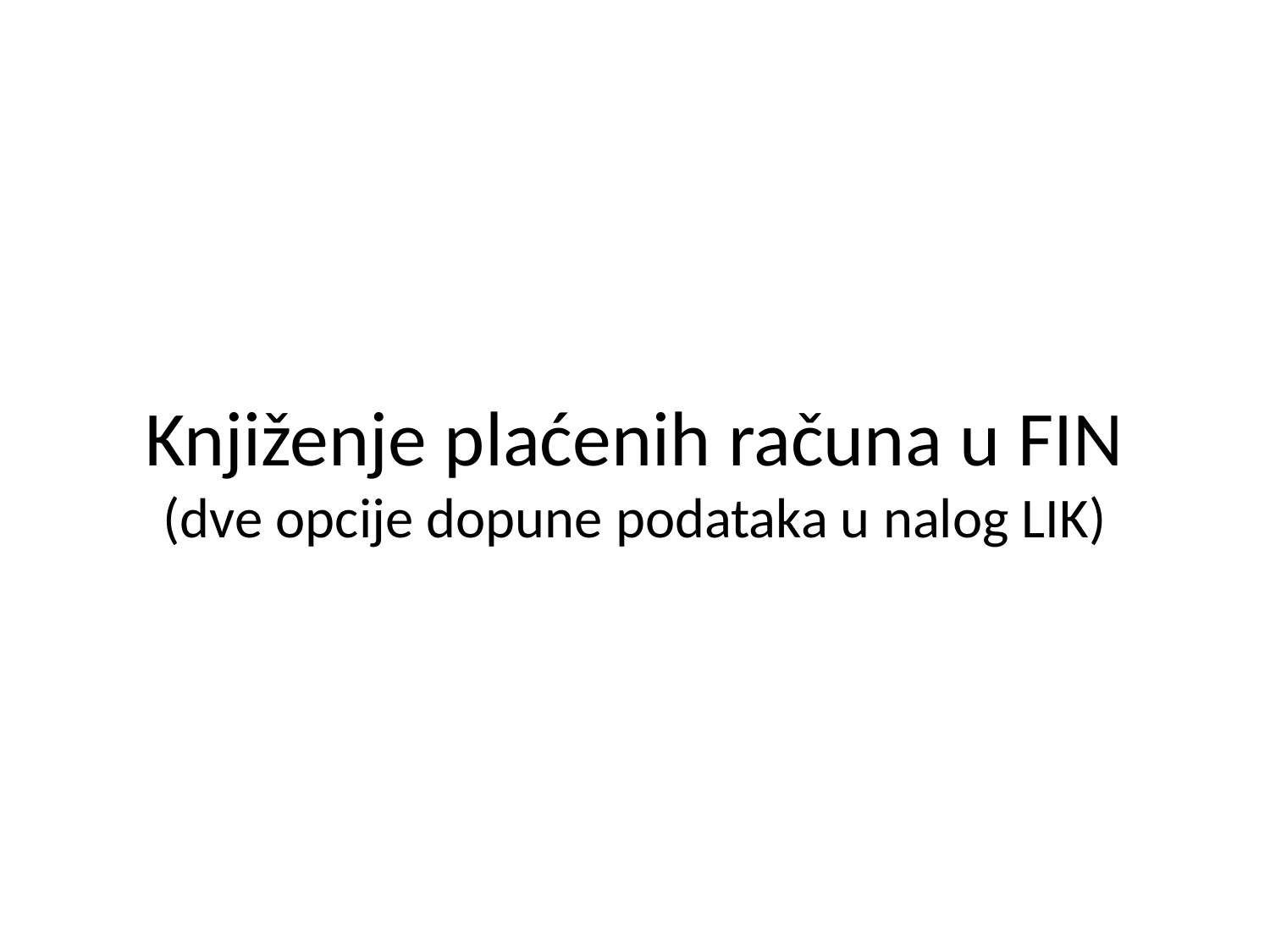

# Knjiženje plaćenih računa u FIN (dve opcije dopune podataka u nalog LIK)